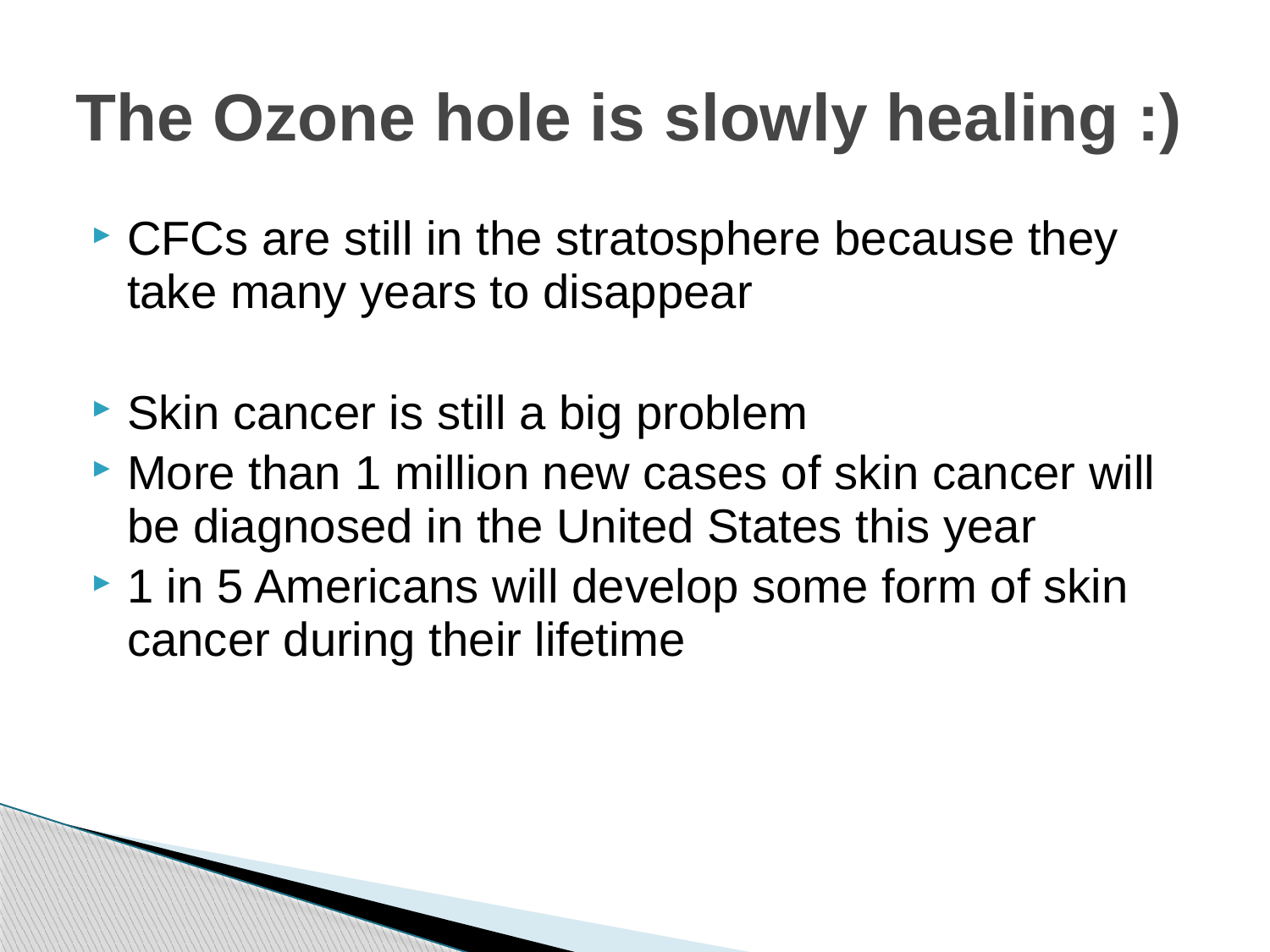

# The Ozone hole is slowly healing :)
CFCs are still in the stratosphere because they take many years to disappear

Skin cancer is still a big problem
More than 1 million new cases of skin cancer will be diagnosed in the United States this year
1 in 5 Americans will develop some form of skin cancer during their lifetime